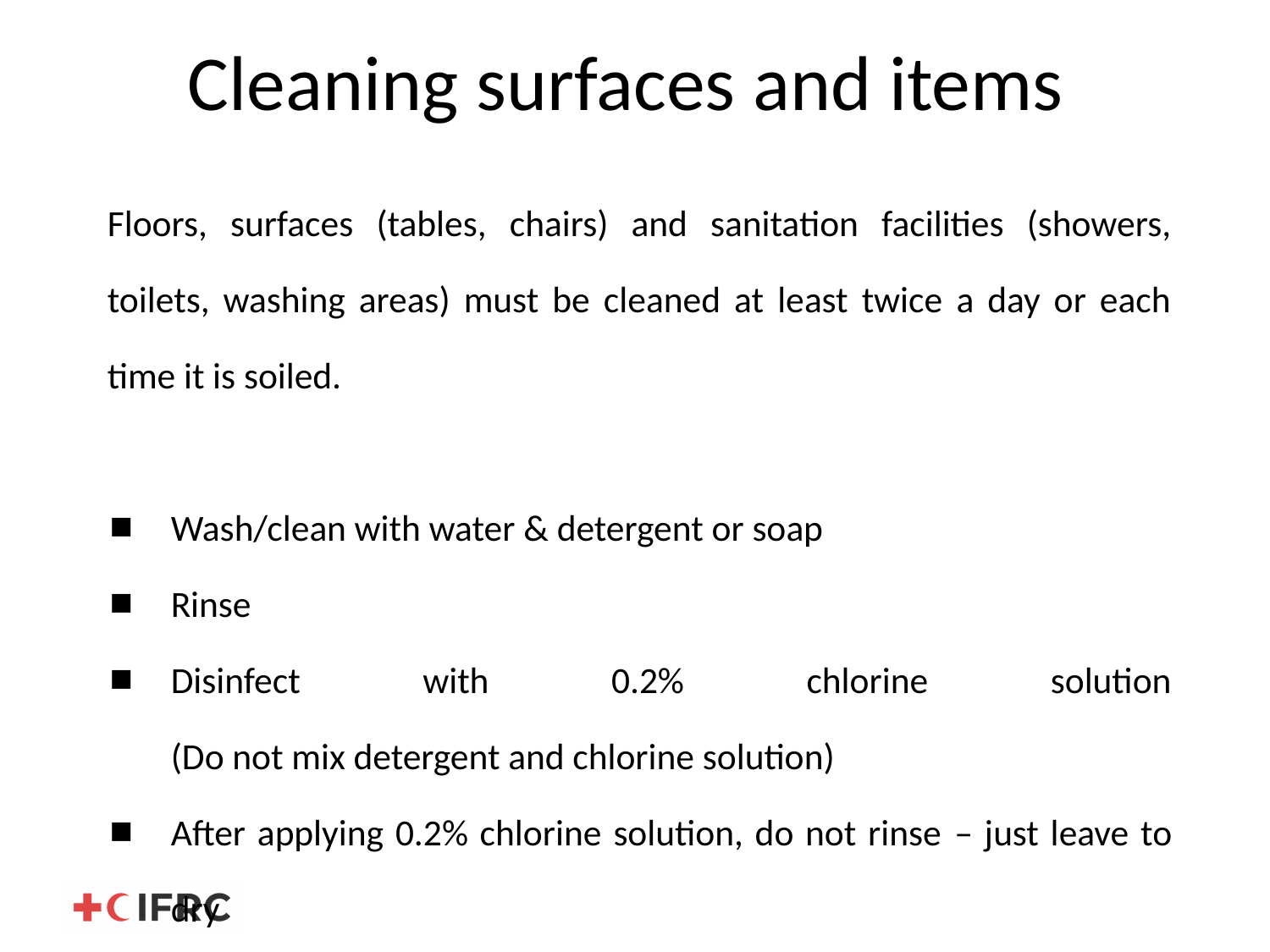

# Cleaning surfaces and items
Floors, surfaces (tables, chairs) and sanitation facilities (showers, toilets, washing areas) must be cleaned at least twice a day or each time it is soiled.

Wash/clean with water & detergent or soap
Rinse
Disinfect with 0.2% chlorine solution
(Do not mix detergent and chlorine solution)
After applying 0.2% chlorine solution, do not rinse – just leave to dry

After each patient, wash patient chair, cups, spoons with detergent, rinse, and disinfect with 0.2% chlorine solution